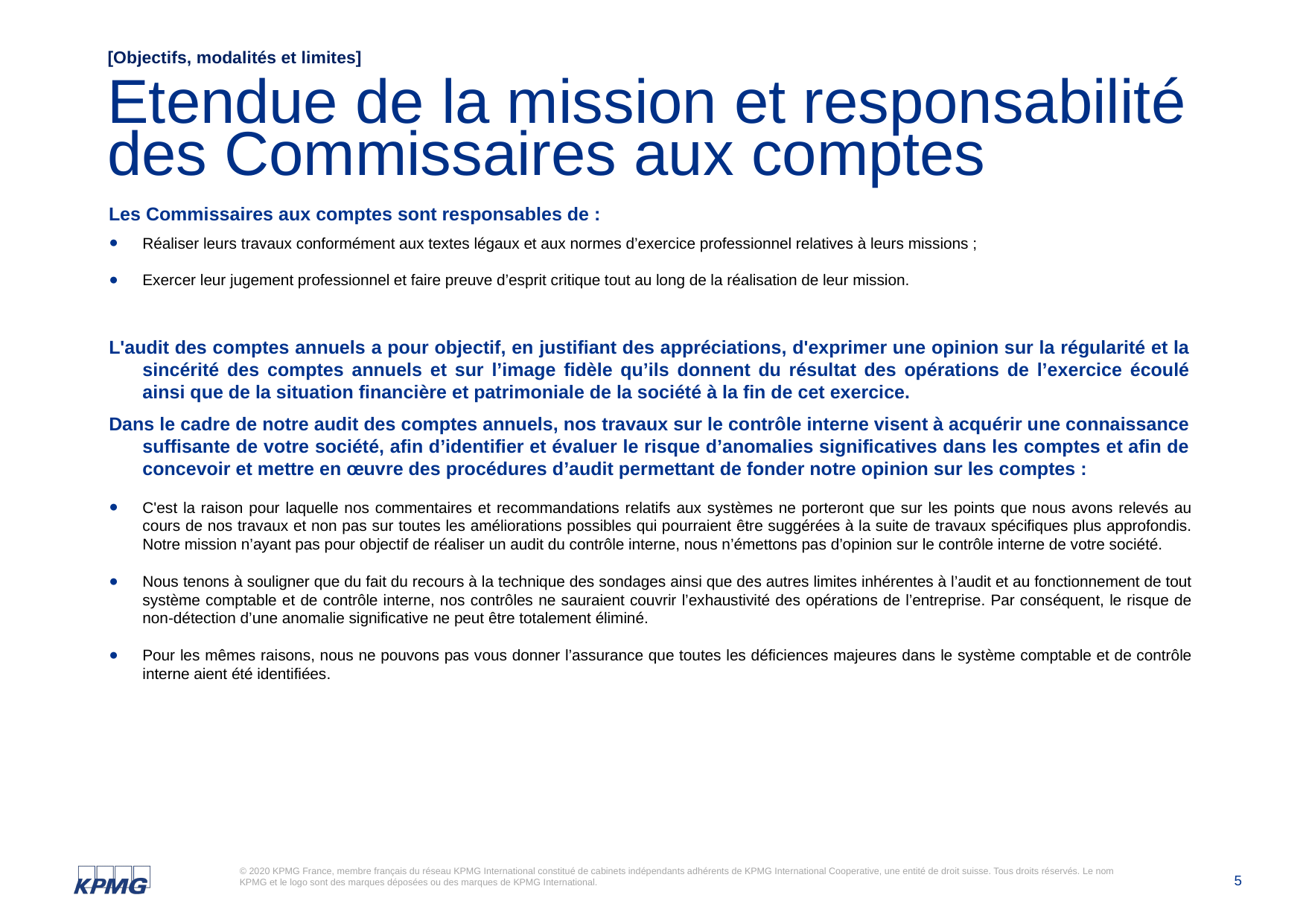

[Objectifs, modalités et limites]
# Etendue de la mission et responsabilité des Commissaires aux comptes
Les Commissaires aux comptes sont responsables de :
Réaliser leurs travaux conformément aux textes légaux et aux normes d’exercice professionnel relatives à leurs missions ;
Exercer leur jugement professionnel et faire preuve d’esprit critique tout au long de la réalisation de leur mission.

L'audit des comptes annuels a pour objectif, en justifiant des appréciations, d'exprimer une opinion sur la régularité et la sincérité des comptes annuels et sur l’image fidèle qu’ils donnent du résultat des opérations de l’exercice écoulé ainsi que de la situation financière et patrimoniale de la société à la fin de cet exercice.
Dans le cadre de notre audit des comptes annuels, nos travaux sur le contrôle interne visent à acquérir une connaissance suffisante de votre société, afin d’identifier et évaluer le risque d’anomalies significatives dans les comptes et afin de concevoir et mettre en œuvre des procédures d’audit permettant de fonder notre opinion sur les comptes :
C'est la raison pour laquelle nos commentaires et recommandations relatifs aux systèmes ne porteront que sur les points que nous avons relevés au cours de nos travaux et non pas sur toutes les améliorations possibles qui pourraient être suggérées à la suite de travaux spécifiques plus approfondis. Notre mission n’ayant pas pour objectif de réaliser un audit du contrôle interne, nous n’émettons pas d’opinion sur le contrôle interne de votre société.
Nous tenons à souligner que du fait du recours à la technique des sondages ainsi que des autres limites inhérentes à l’audit et au fonctionnement de tout système comptable et de contrôle interne, nos contrôles ne sauraient couvrir l’exhaustivité des opérations de l’entreprise. Par conséquent, le risque de non-détection d’une anomalie significative ne peut être totalement éliminé.
Pour les mêmes raisons, nous ne pouvons pas vous donner l’assurance que toutes les déficiences majeures dans le système comptable et de contrôle interne aient été identifiées.